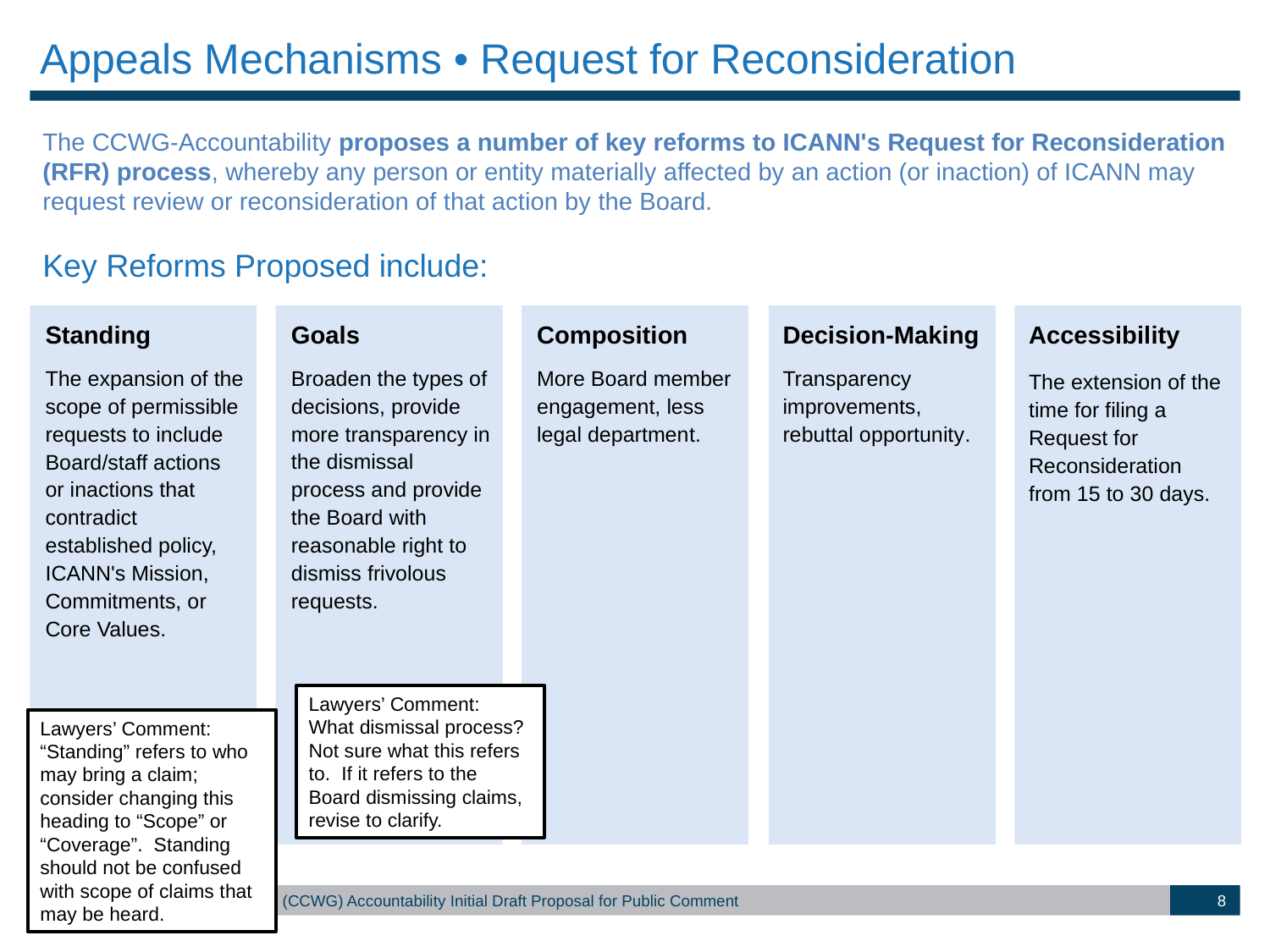

# Appeals Mechanisms • Request for Reconsideration

The CCWG-Accountability proposes a number of key reforms to ICANN's Request for Reconsideration (RFR) process, whereby any person or entity materially affected by an action (or inaction) of ICANN may request review or reconsideration of that action by the Board.
Key Reforms Proposed include:

Standing
The expansion of the scope of permissible requests to include Board/staff actions or inactions that contradict established policy, ICANN's Mission, Commitments, or Core Values.
Goals
Broaden the types of decisions, provide more transparency in the dismissal process and provide the Board with reasonable right to dismiss frivolous requests.
Composition
More Board member engagement, less legal department.
Decision-Making
Transparency improvements, rebuttal opportunity.
Accessibility
The extension of the time for filing a Request for Reconsideration from 15 to 30 days.
Lawyers’ Comment:  What dismissal process?  Not sure what this refers to.  If it refers to the Board dismissing claims, revise to clarify.
Lawyers’ Comment:  “Standing” refers to who may bring a claim; consider changing this heading to “Scope” or “Coverage”.  Standing should not be confused with scope of claims that may be heard.
Cross Community Working Group (CCWG) Accountability Initial Draft Proposal for Public Comment
8